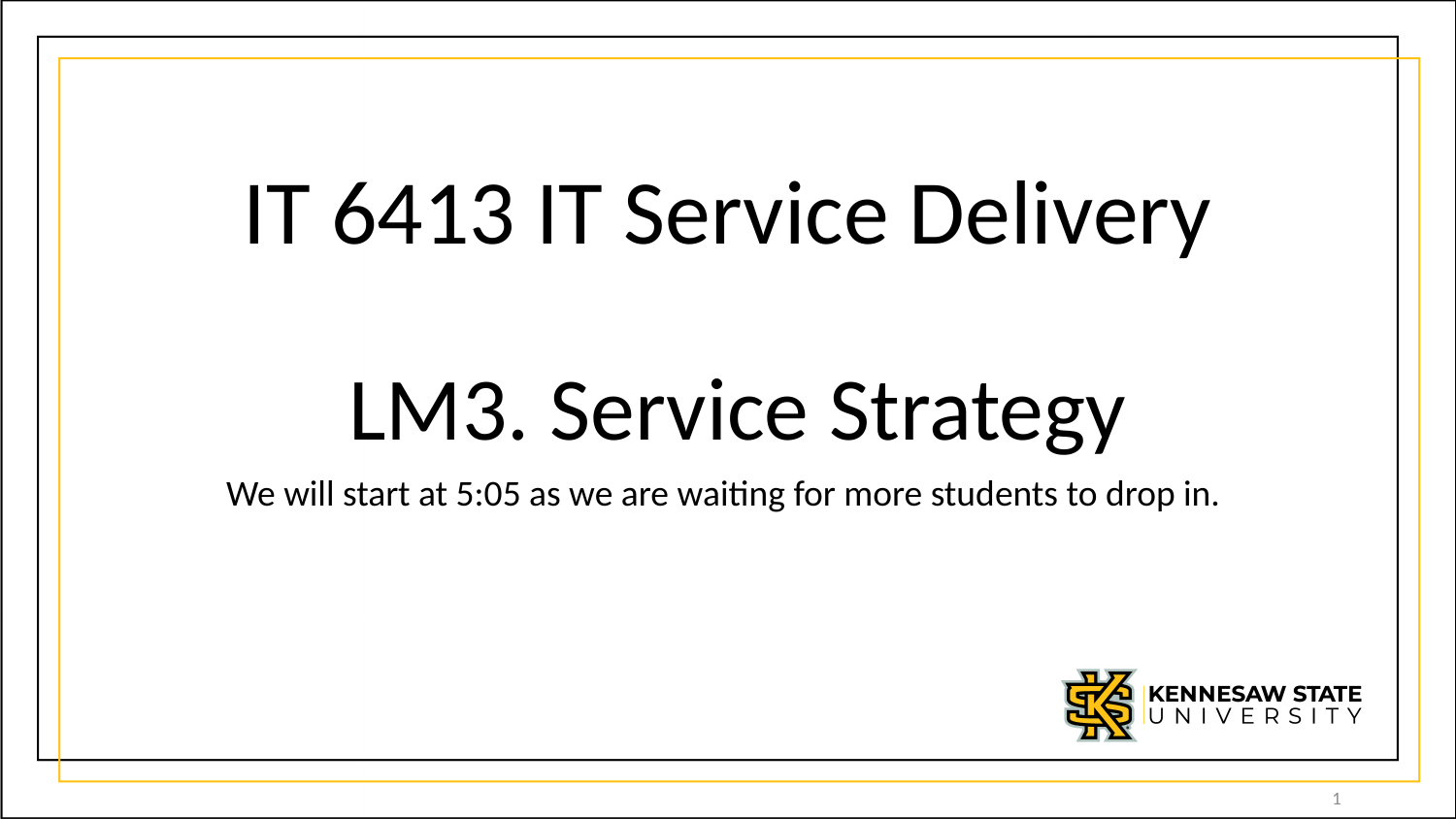

# IT 6413 IT Service Delivery LM3. Service Strategy
We will start at 5:05 as we are waiting for more students to drop in.
1